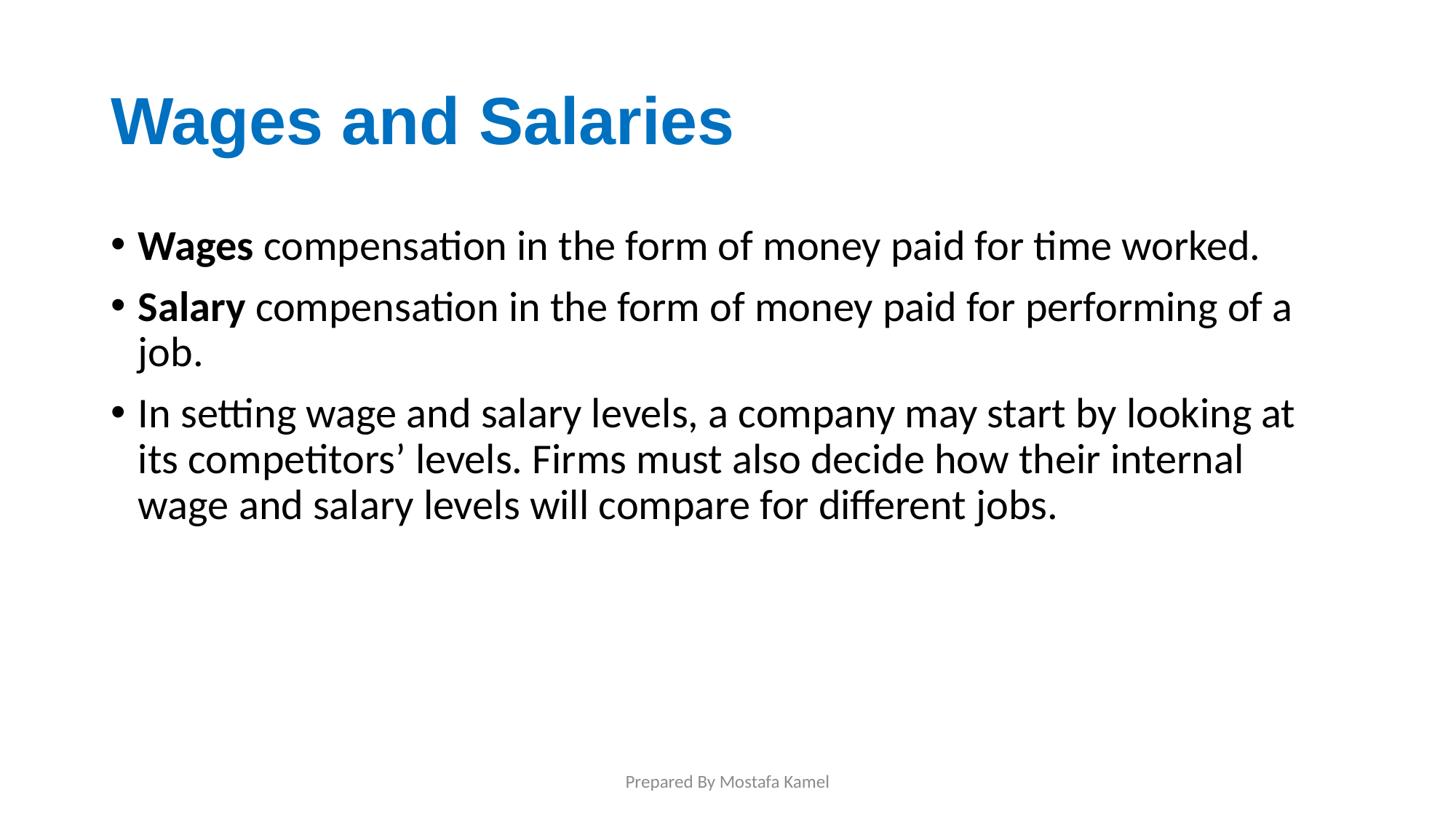

# Wages and Salaries
Wages compensation in the form of money paid for time worked.
Salary compensation in the form of money paid for performing of a job.
In setting wage and salary levels, a company may start by looking at its competitors’ levels. Firms must also decide how their internal wage and salary levels will compare for different jobs.
Prepared By Mostafa Kamel